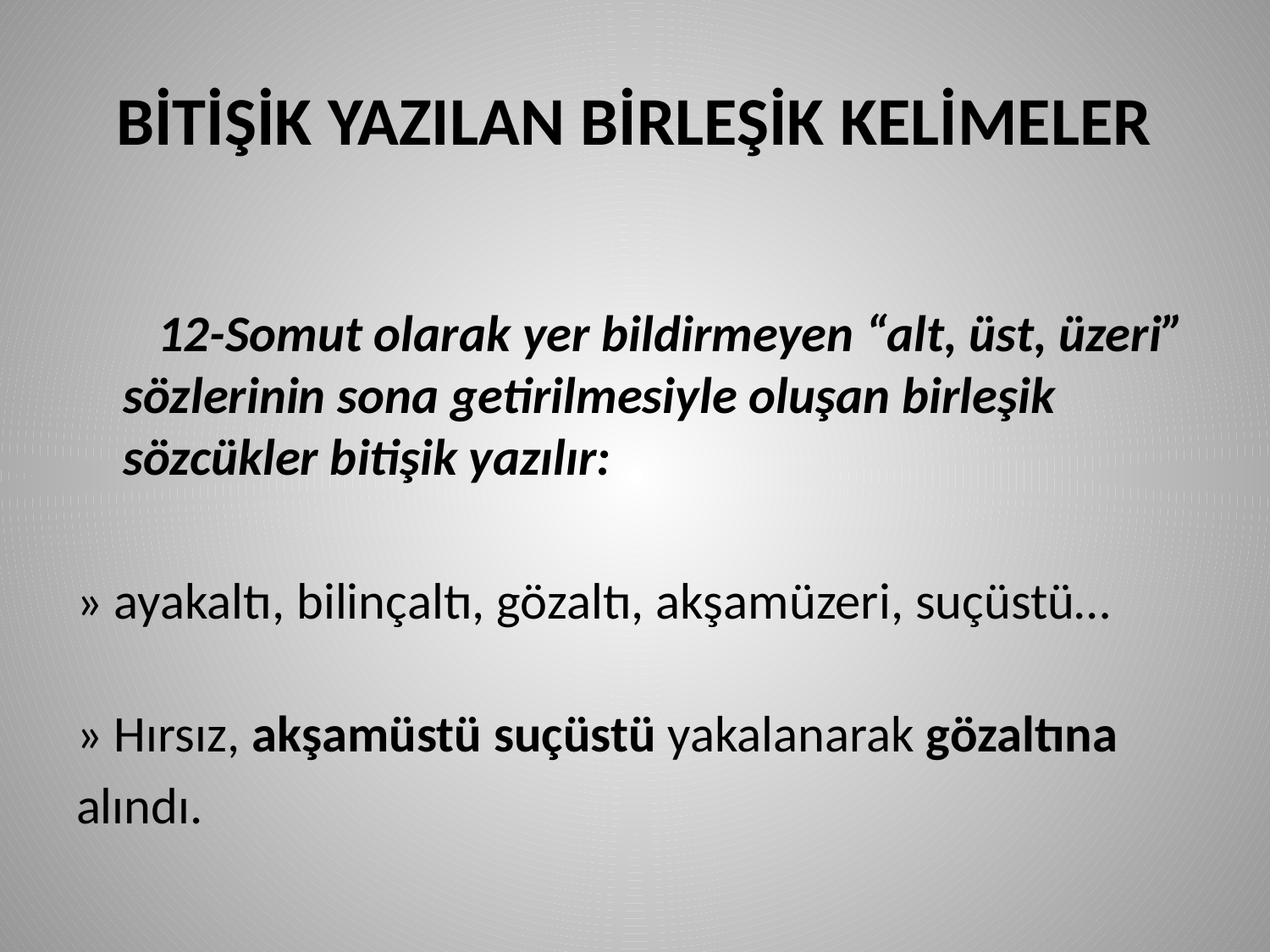

# BİTİŞİK YAZILAN BİRLEŞİK KELİMELER

       12-Somut olarak yer bildirmeyen “alt, üst, üzeri” sözlerinin sona getirilmesiyle oluşan birleşik sözcükler bitişik yazılır:

» ayakaltı, bilinçaltı, gözaltı, akşamüzeri, suçüstü…
» Hırsız, akşamüstü suçüstü yakalanarak gözaltına
alındı.